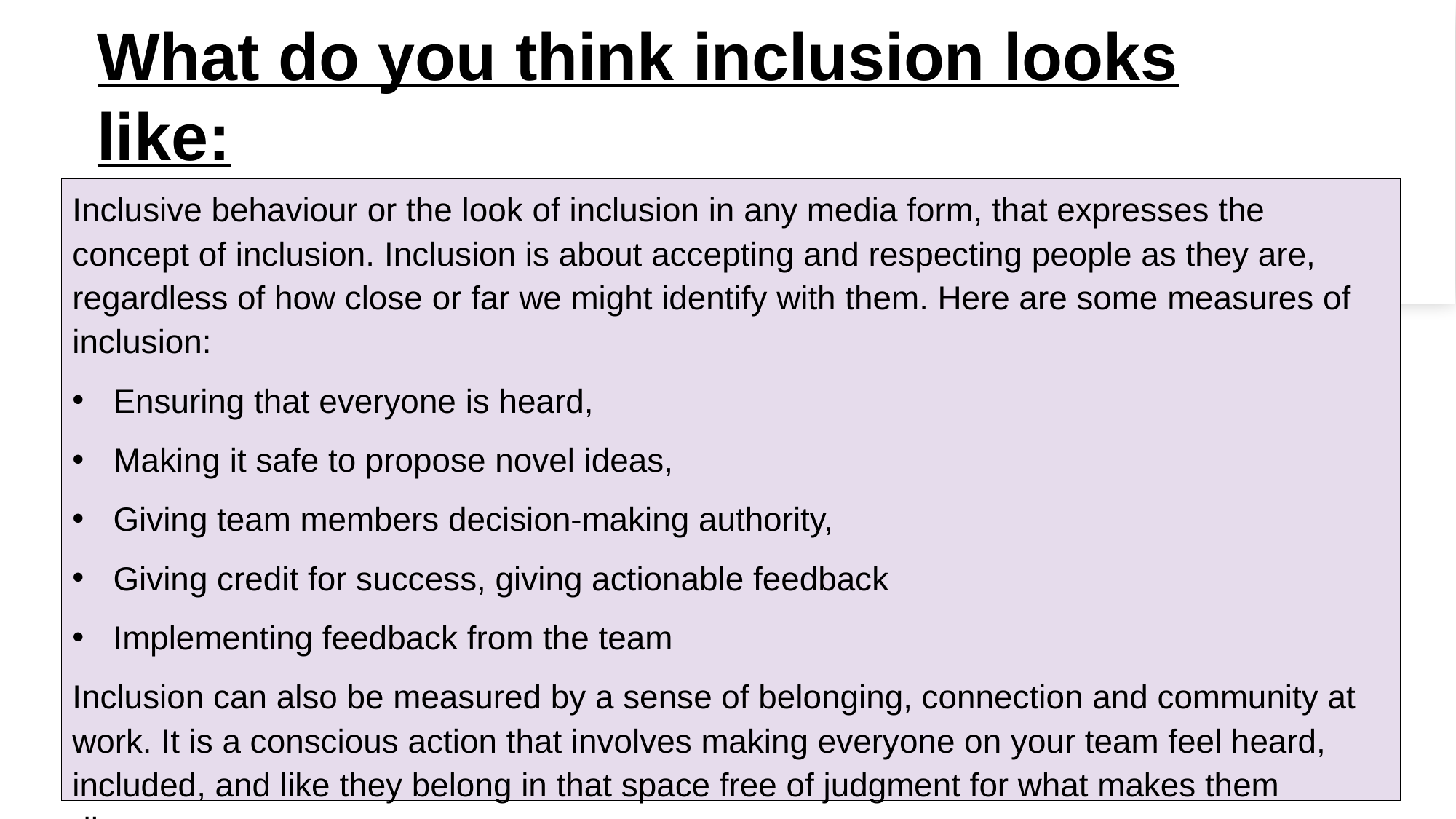

# What do you think inclusion looks like:
Inclusive behaviour or the look of inclusion in any media form, that expresses the concept of inclusion. Inclusion is about accepting and respecting people as they are, regardless of how close or far we might identify with them. Here are some measures of inclusion:
Ensuring that everyone is heard,
Making it safe to propose novel ideas,
Giving team members decision-making authority,
Giving credit for success, giving actionable feedback
Implementing feedback from the team
Inclusion can also be measured by a sense of belonging, connection and community at work. It is a conscious action that involves making everyone on your team feel heard, included, and like they belong in that space free of judgment for what makes them diverse.